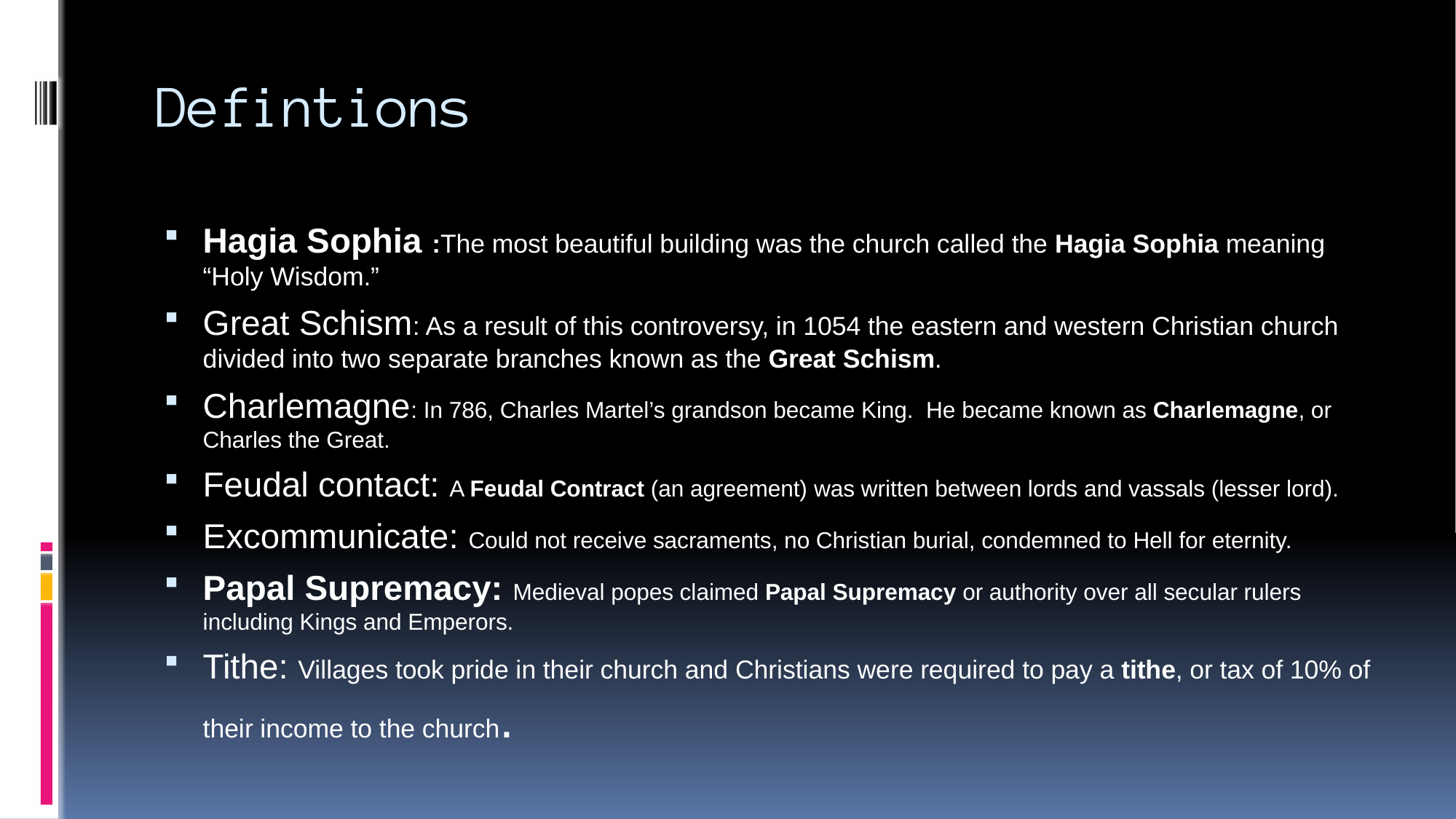

# Defintions
Hagia Sophia :The most beautiful building was the church called the Hagia Sophia meaning “Holy Wisdom.”
Great Schism: As a result of this controversy, in 1054 the eastern and western Christian church divided into two separate branches known as the Great Schism.
Charlemagne: In 786, Charles Martel’s grandson became King.  He became known as Charlemagne, or Charles the Great.
Feudal contact: A Feudal Contract (an agreement) was written between lords and vassals (lesser lord).
Excommunicate: Could not receive sacraments, no Christian burial, condemned to Hell for eternity.
Papal Supremacy: Medieval popes claimed Papal Supremacy or authority over all secular rulers including Kings and Emperors.
Tithe: Villages took pride in their church and Christians were required to pay a tithe, or tax of 10% of their income to the church.